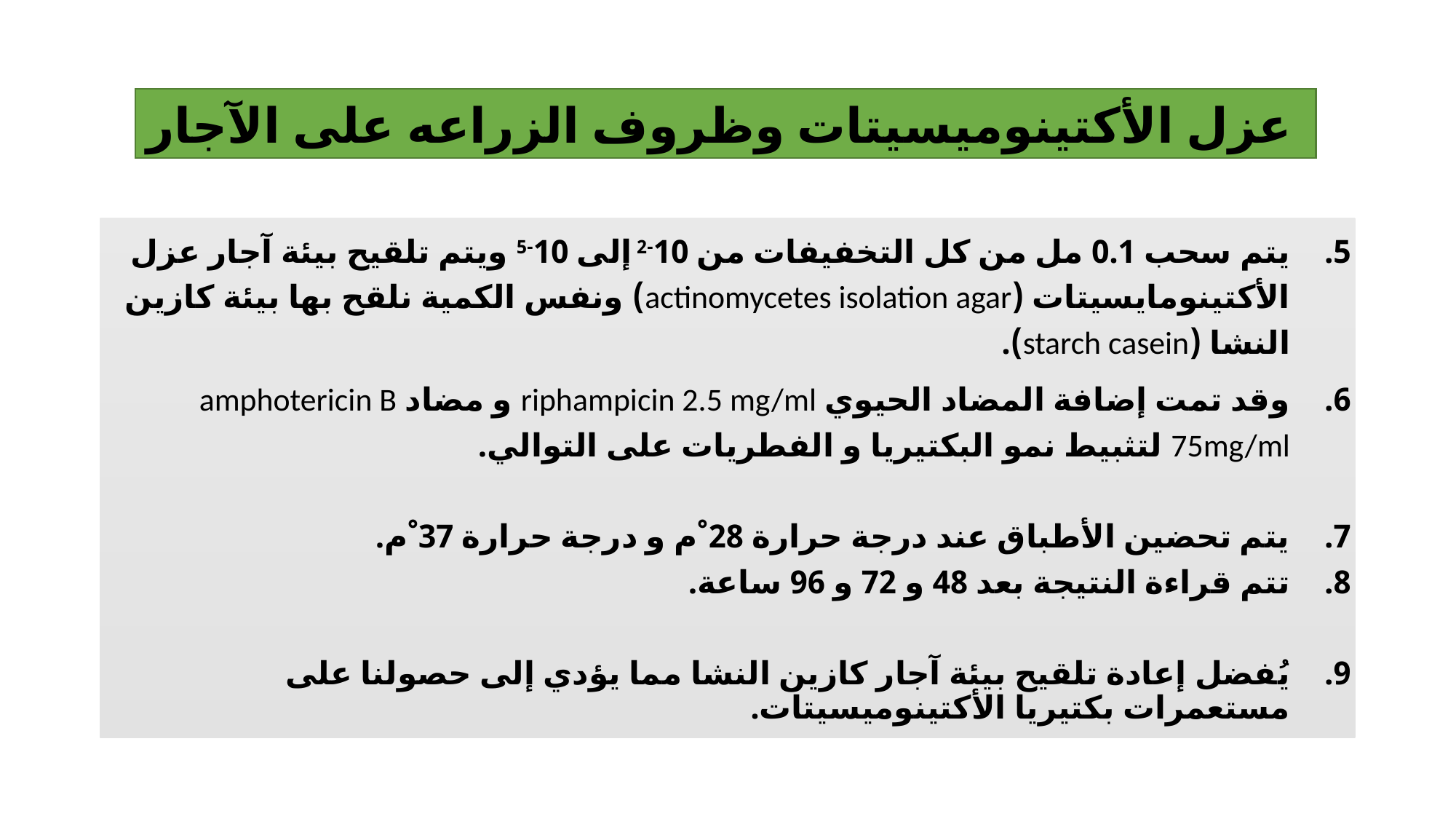

عزل الأكتينوميسيتات وظروف الزراعه على الآجار
يتم سحب 0.1 مل من كل التخفيفات من 10-2 إلى 10-5 ويتم تلقيح بيئة آجار عزل الأكتينومايسيتات (actinomycetes isolation agar) ونفس الكمية نلقح بها بيئة كازين النشا (starch casein).
وقد تمت إضافة المضاد الحيوي riphampicin 2.5 mg/ml و مضاد amphotericin B 75mg/ml لتثبيط نمو البكتيريا و الفطريات على التوالي.

يتم تحضين الأطباق عند درجة حرارة 28 ْم و درجة حرارة 37 ْم.
تتم قراءة النتيجة بعد 48 و 72 و 96 ساعة.

يُفضل إعادة تلقيح بيئة آجار كازين النشا مما يؤدي إلى حصولنا على مستعمرات بكتيريا الأكتينوميسيتات.